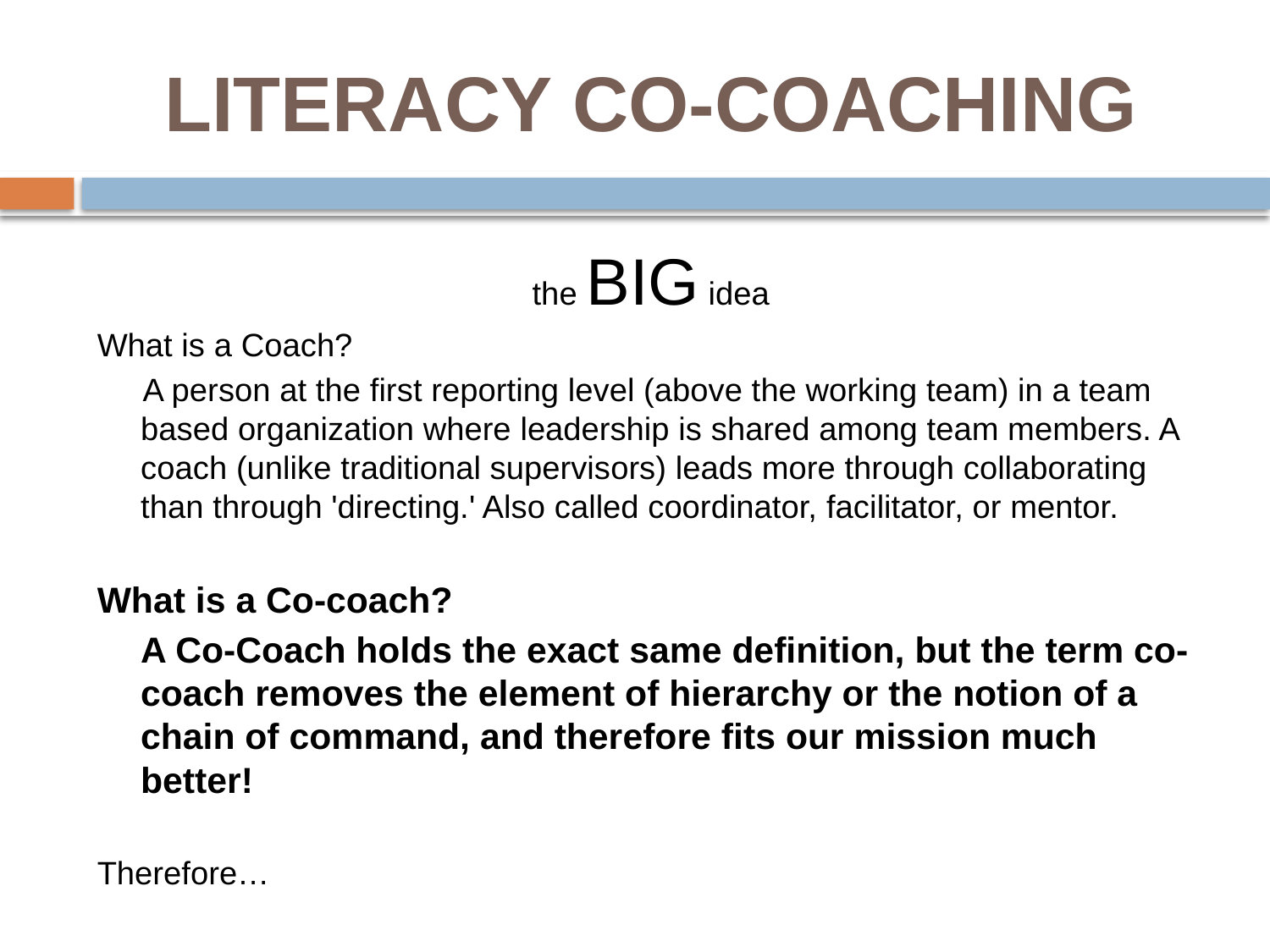

# LITERACY CO-COACHING
the BIG idea
What is a Coach?
     A person at the first reporting level (above the working team) in a team based organization where leadership is shared among team members. A coach (unlike traditional supervisors) leads more through collaborating than through 'directing.' Also called coordinator, facilitator, or mentor.

What is a Co-coach?
	A Co-Coach holds the exact same definition, but the term co-coach removes the element of hierarchy or the notion of a chain of command, and therefore fits our mission much better!

Therefore…